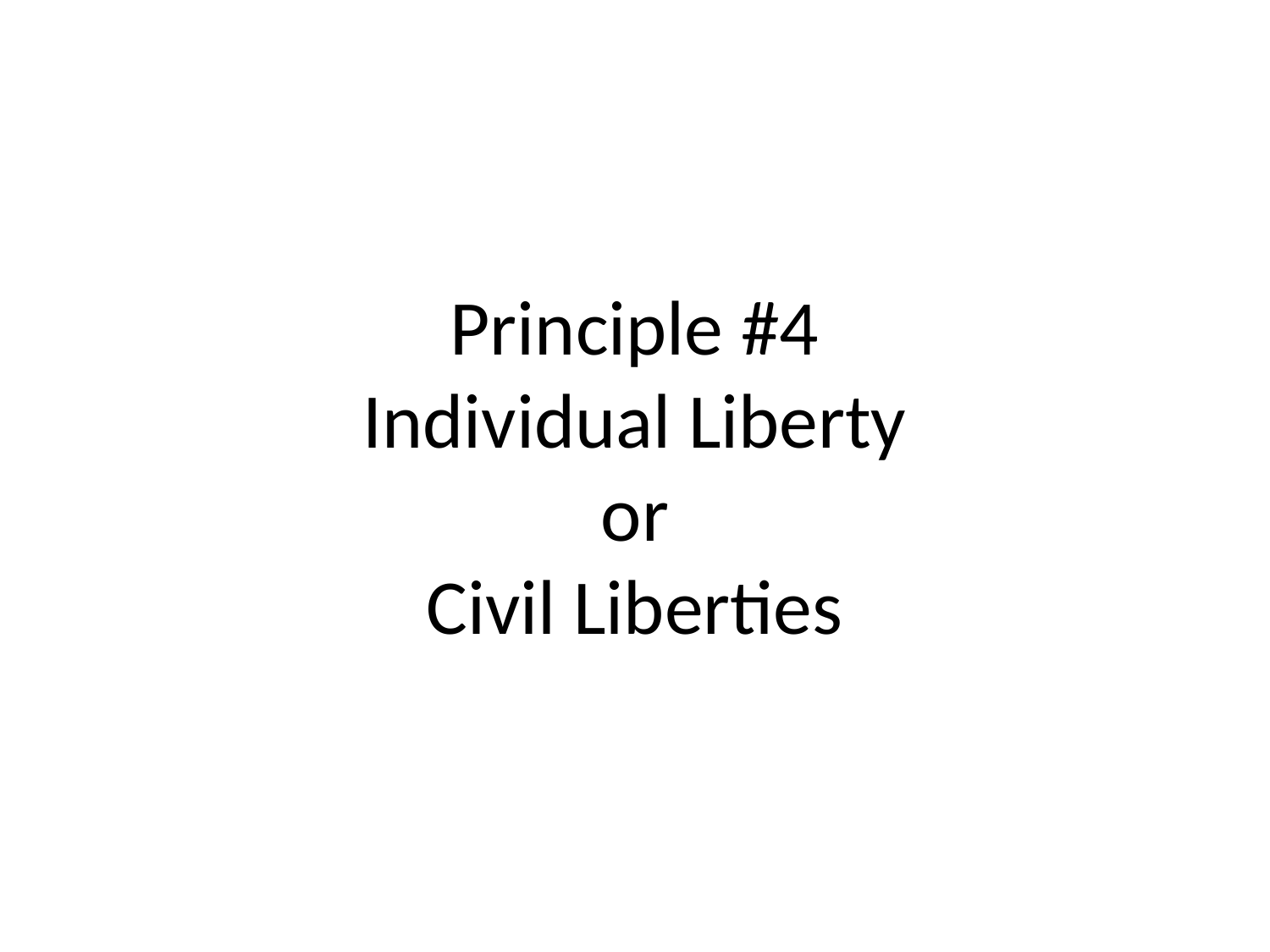

# Principle #4 Individual Liberty or Civil Liberties